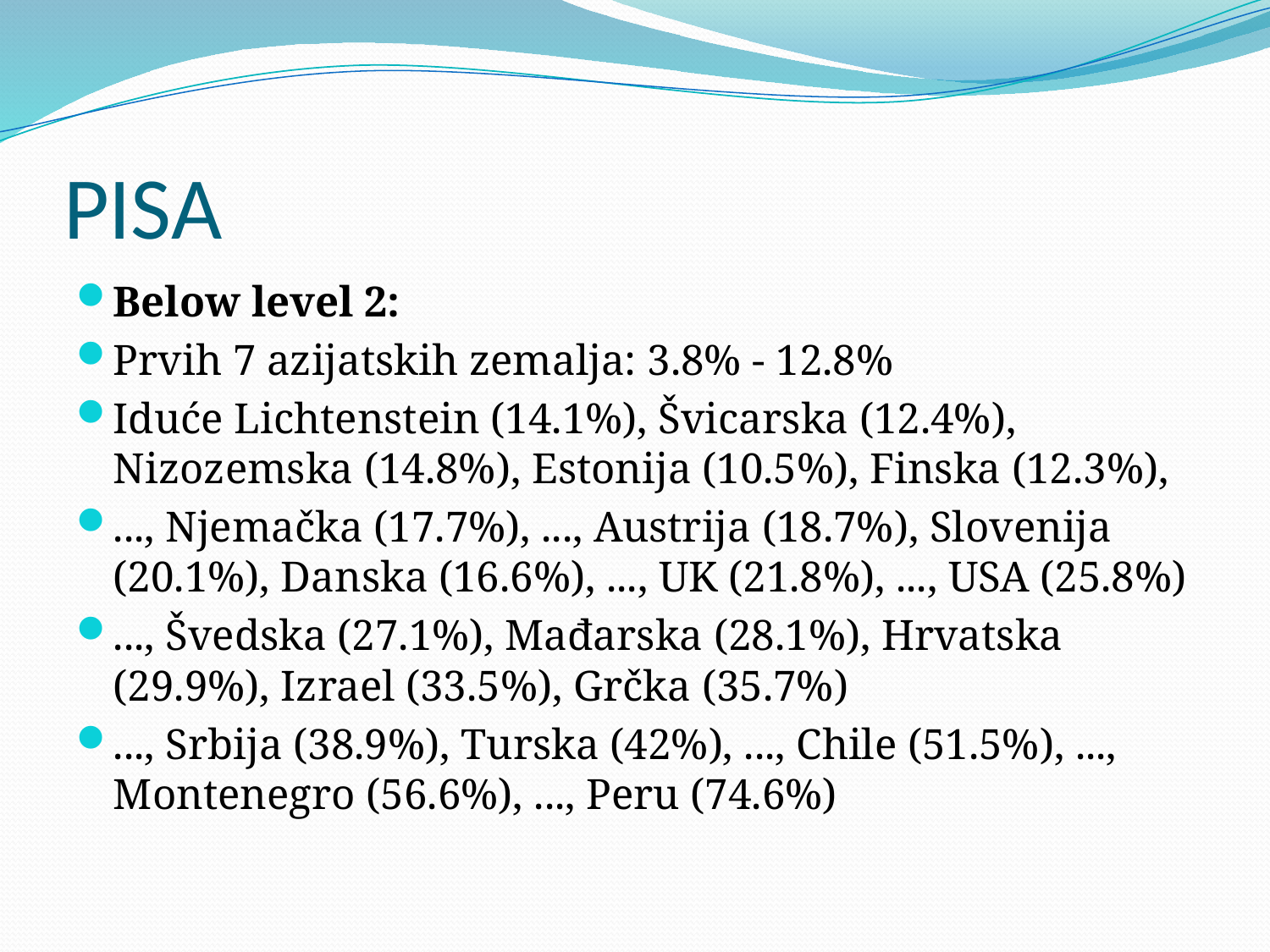

# PISA
Below level 2:
Prvih 7 azijatskih zemalja: 3.8% - 12.8%
Iduće Lichtenstein (14.1%), Švicarska (12.4%), Nizozemska (14.8%), Estonija (10.5%), Finska (12.3%),
..., Njemačka (17.7%), ..., Austrija (18.7%), Slovenija (20.1%), Danska (16.6%), ..., UK (21.8%), ..., USA (25.8%)
..., Švedska (27.1%), Mađarska (28.1%), Hrvatska (29.9%), Izrael (33.5%), Grčka (35.7%)
..., Srbija (38.9%), Turska (42%), ..., Chile (51.5%), ..., Montenegro (56.6%), ..., Peru (74.6%)